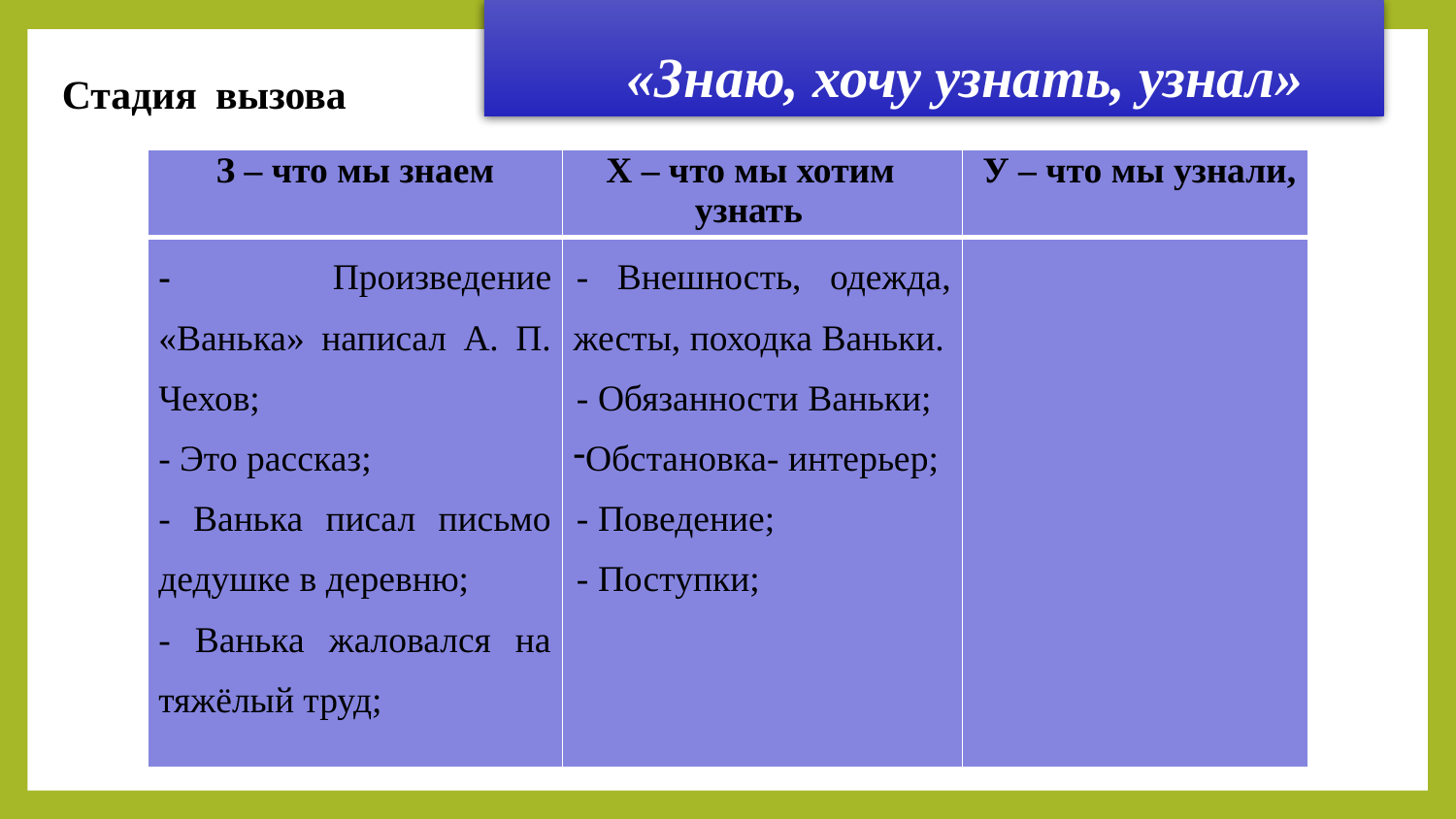

«Знаю, хочу узнать, узнал»
Стадия  вызова
| З – что мы знаем | Х – что мы хотим узнать | У – что мы узнали, |
| --- | --- | --- |
| - Произведение «Ванька» написал А. П. Чехов; - Это рассказ; - Ванька писал письмо дедушке в деревню; - Ванька жаловался на тяжёлый труд; | - Внешность, одежда, жесты, походка Ваньки. - Обязанности Ваньки; Обстановка- интерьер; - Поведение; - Поступки; |  |